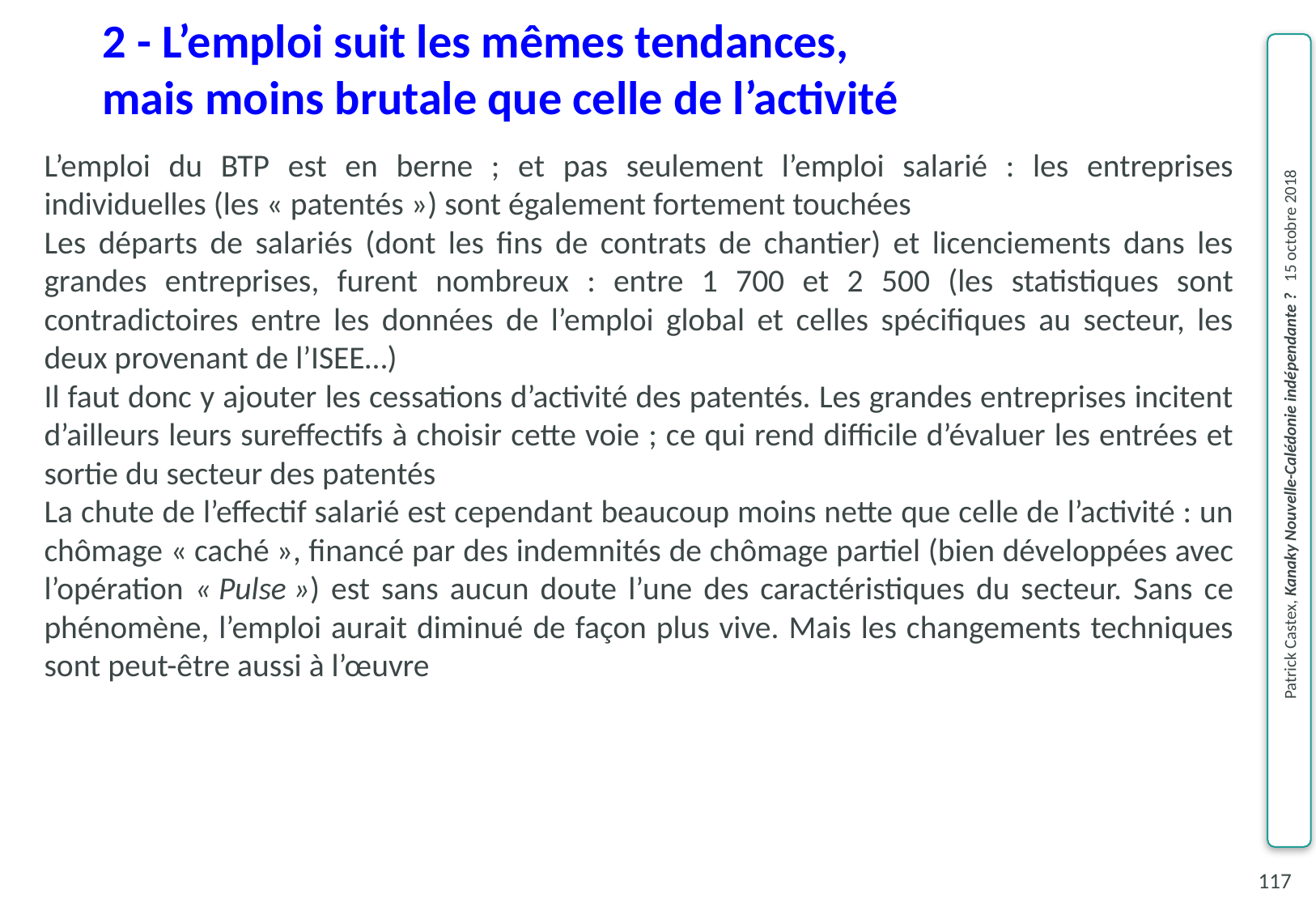

2 - L’emploi suit les mêmes tendances,
mais moins brutale que celle de l’activité
L’emploi du BTP est en berne ; et pas seulement l’emploi salarié : les entreprises individuelles (les « patentés ») sont également fortement touchées
Les départs de salariés (dont les fins de contrats de chantier) et licenciements dans les grandes entreprises, furent nombreux : entre 1 700 et 2 500 (les statistiques sont contradictoires entre les données de l’emploi global et celles spécifiques au secteur, les deux provenant de l’ISEE…)
Il faut donc y ajouter les cessations d’activité des patentés. Les grandes entreprises incitent d’ailleurs leurs sureffectifs à choisir cette voie ; ce qui rend difficile d’évaluer les entrées et sortie du secteur des patentés
La chute de l’effectif salarié est cependant beaucoup moins nette que celle de l’activité : un chômage « caché », financé par des indemnités de chômage partiel (bien développées avec l’opération « Pulse ») est sans aucun doute l’une des caractéristiques du secteur. Sans ce phénomène, l’emploi aurait diminué de façon plus vive. Mais les changements techniques sont peut-être aussi à l’œuvre